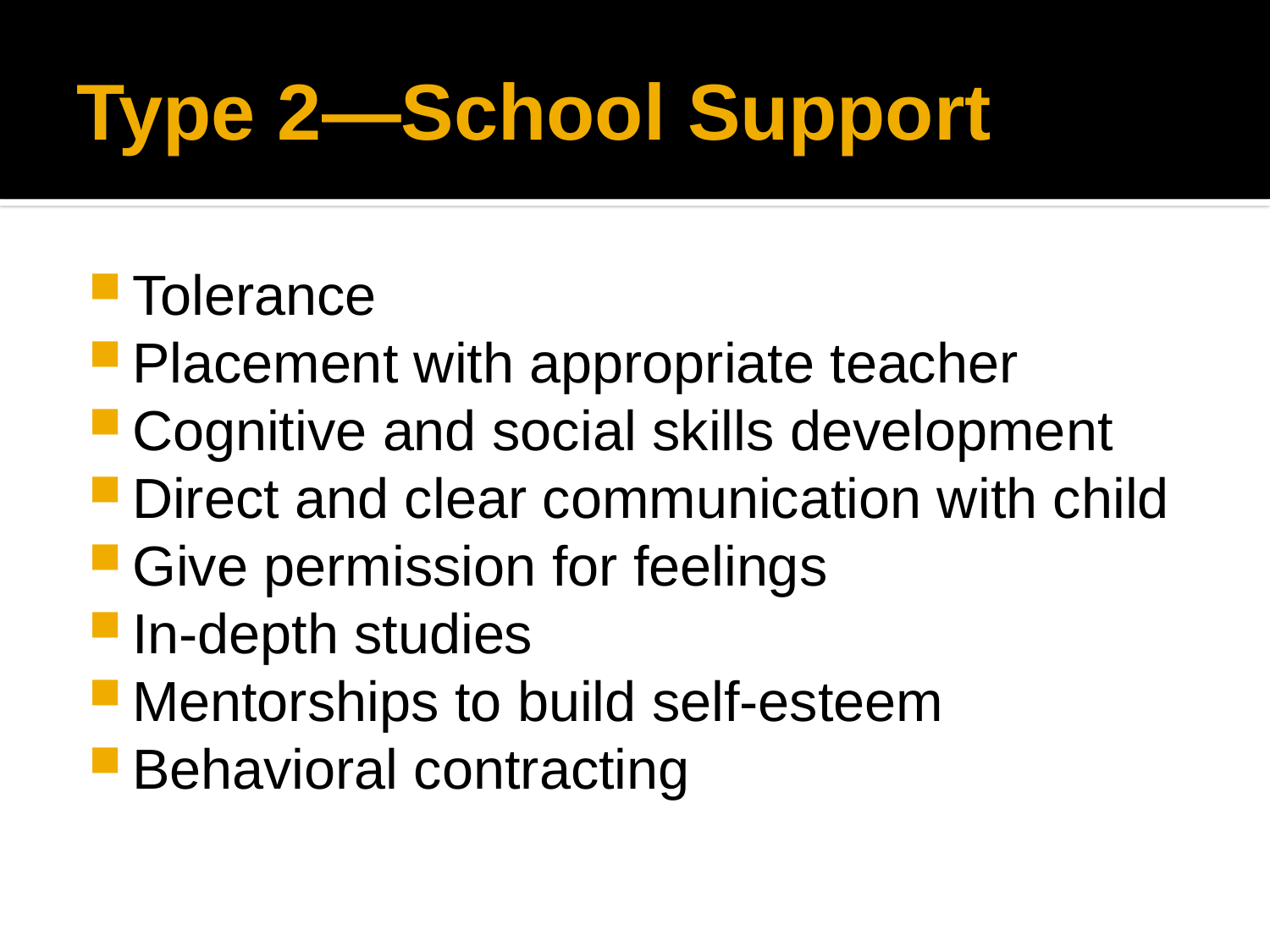

# Type 2—School Support
Tolerance
Placement with appropriate teacher
Cognitive and social skills development
Direct and clear communication with child
Give permission for feelings
In-depth studies
Mentorships to build self-esteem
Behavioral contracting